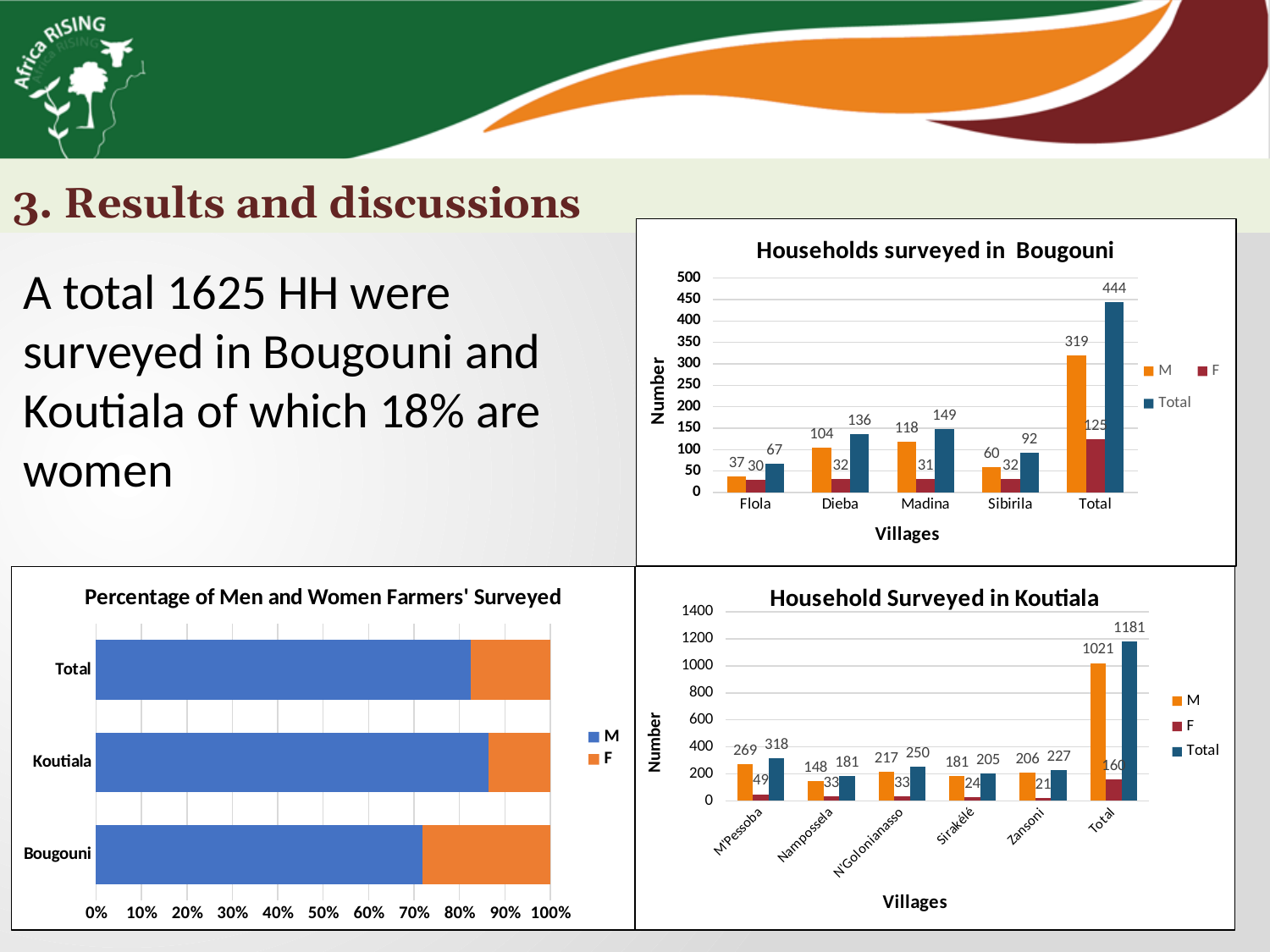

3. Results and discussions

### Chart: Households surveyed in  Bougouni

| Category | M | F | Total |
|---|---|---|---|
| Flola | 37.0 | 30.0 | 67.0 |
| Dieba | 104.0 | 32.0 | 136.0 |
| Madina | 118.0 | 31.0 | 149.0 |
| Sibirila | 60.0 | 32.0 | 92.0 |
| Total | 319.0 | 125.0 | 444.0 |

A total 1625 HH were surveyed in Bougouni and Koutiala of which 18% are women

### Chart: Percentage of Men and Women Farmers' Surveyed

| Category | M | F |
|---|---|---|
| Bougouni | 319.0 | 125.0 |
| Koutiala | 1021.0 | 160.0 |
| Total | 1340.0 | 285.0 |

### Chart: Household Surveyed in Koutiala

| Category | M | F | Total |
|---|---|---|---|
| M'Pessoba | 269.0 | 49.0 | 318.0 |
| Nampossela | 148.0 | 33.0 | 181.0 |
| N'Golonianasso | 217.0 | 33.0 | 250.0 |
| Sirakélé | 181.0 | 24.0 | 205.0 |
| Zansoni | 206.0 | 21.0 | 227.0 |
| Total | 1021.0 | 160.0 | 1181.0 |